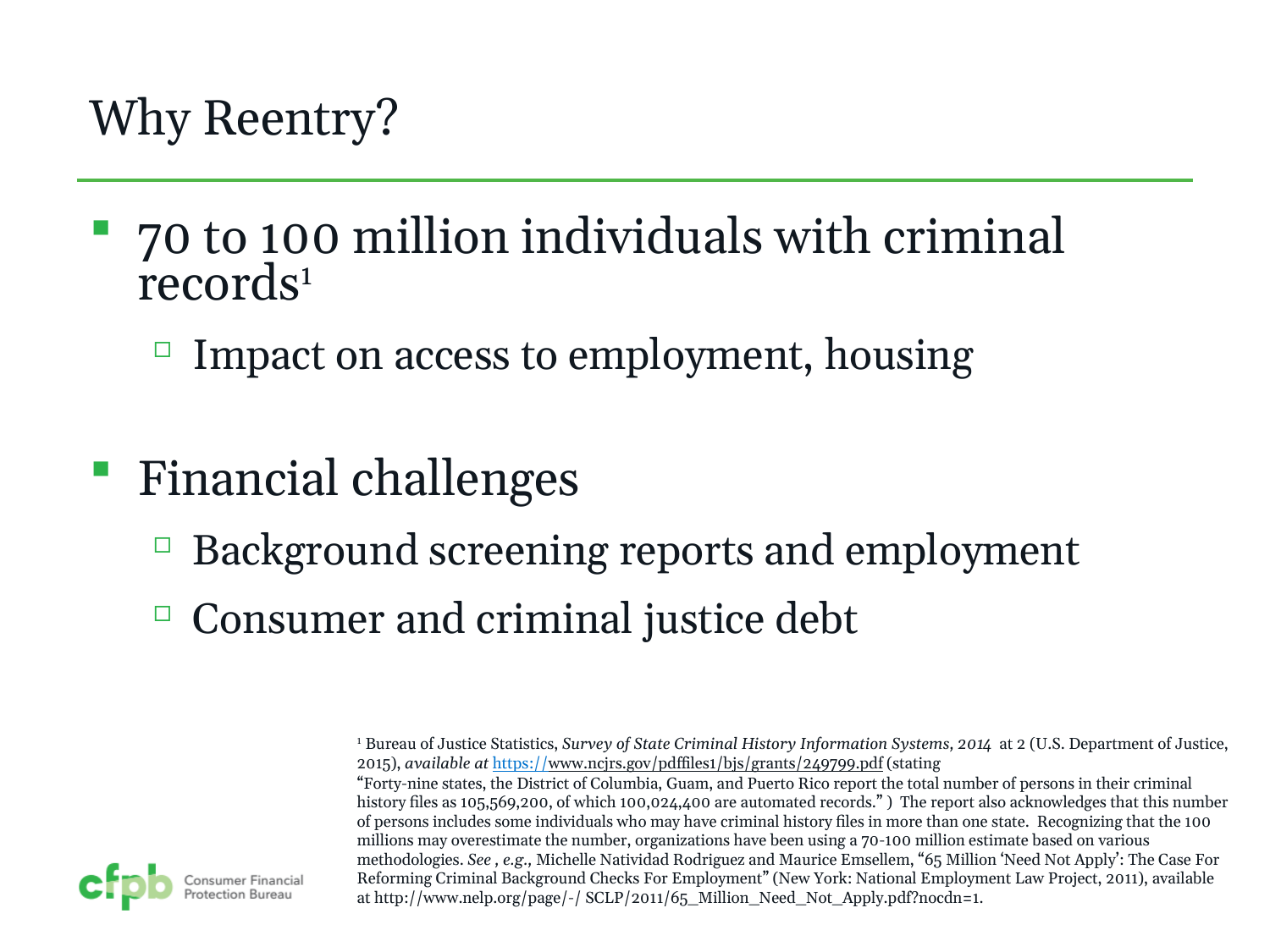

# Why Reentry?
70 to 100 million individuals with criminal records1
Impact on access to employment, housing

Financial challenges
Background screening reports and employment
Consumer and criminal justice debt
1 Bureau of Justice Statistics, Survey of State Criminal History Information Systems, 2014  at 2 (U.S. Department of Justice, 2015), available at https://www.ncjrs.gov/pdffiles1/bjs/grants/249799.pdf (stating
“Forty-nine states, the District of Columbia, Guam, and Puerto Rico report the total number of persons in their criminal history files as 105,569,200, of which 100,024,400 are automated records.” )  The report also acknowledges that this number of persons includes some individuals who may have criminal history files in more than one state.  Recognizing that the 100 millions may overestimate the number, organizations have been using a 70-100 million estimate based on various methodologies. See , e.g., Michelle Natividad Rodriguez and Maurice Emsellem, “65 Million ‘Need Not Apply’: The Case For Reforming Criminal Background Checks For Employment” (New York: National Employment Law Project, 2011), available at http://www.nelp.org/page/-/ SCLP/2011/65_Million_Need_Not_Apply.pdf?nocdn=1.